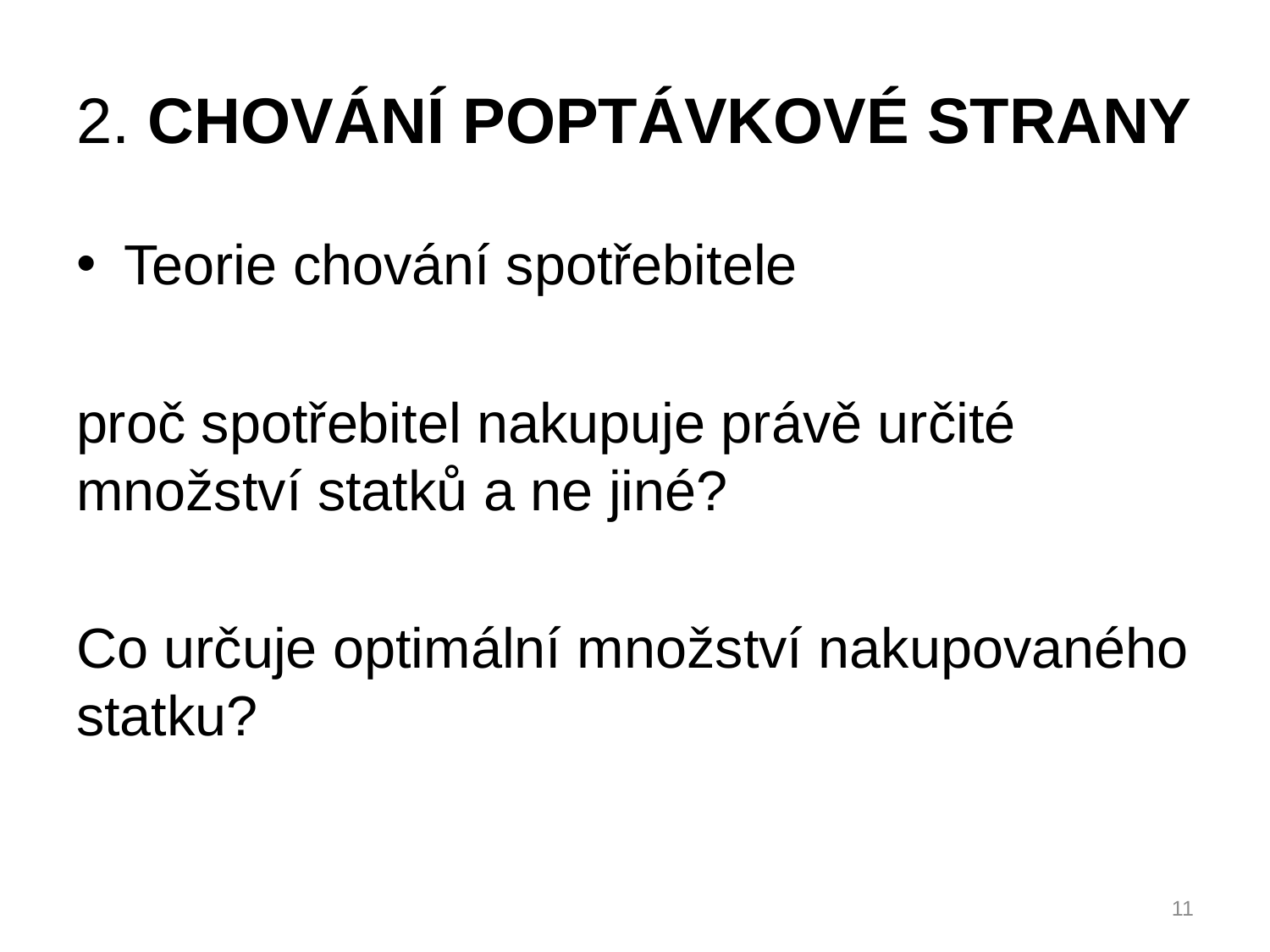

# 2. chování poptávkové strany
Teorie chování spotřebitele

proč spotřebitel nakupuje právě určité množství statků a ne jiné?

Co určuje optimální množství nakupovaného statku?
11